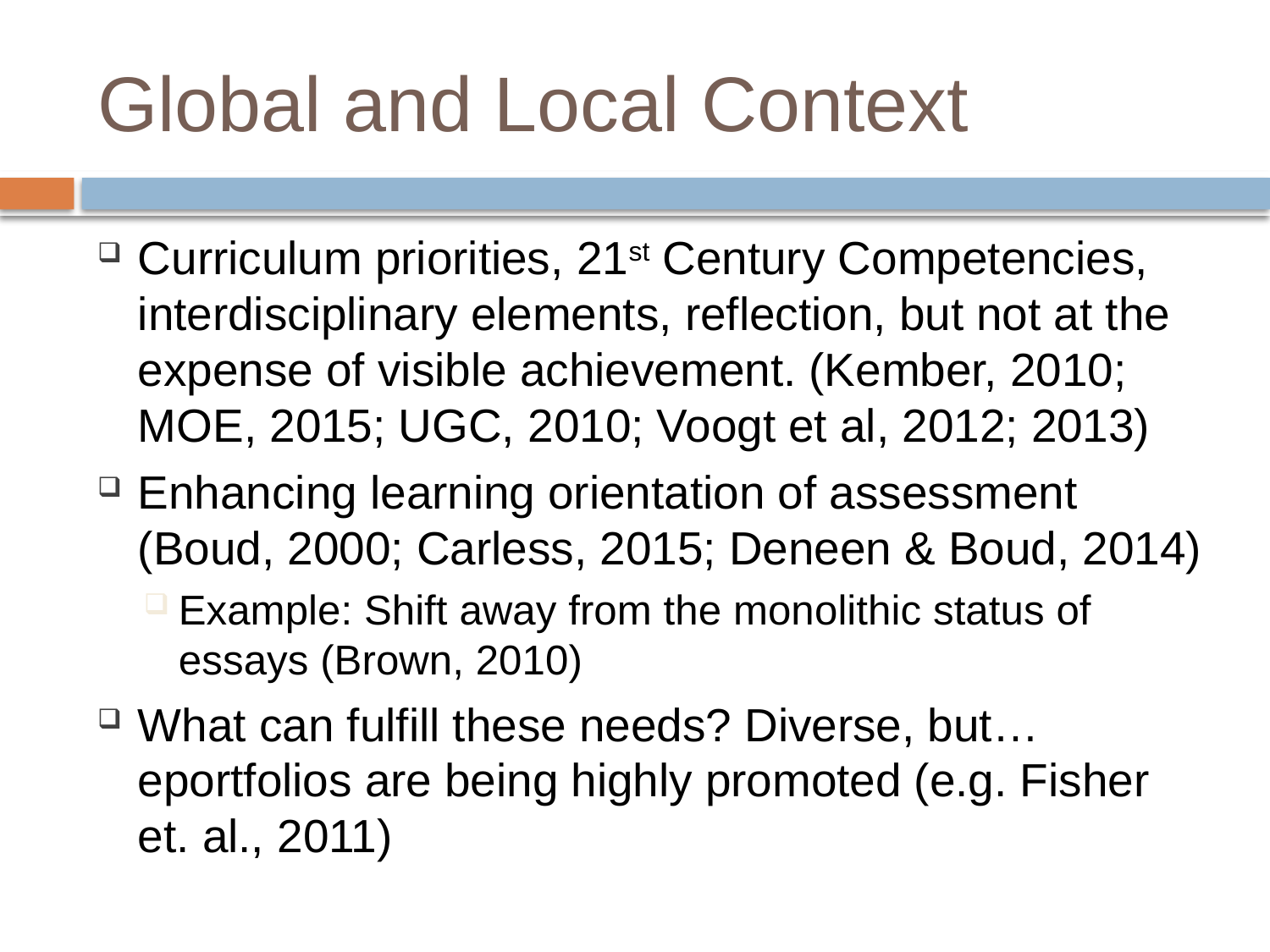

# Global and Local Context
Curriculum priorities, 21st Century Competencies, interdisciplinary elements, reflection, but not at the expense of visible achievement. (Kember, 2010; MOE, 2015; UGC, 2010; Voogt et al, 2012; 2013)
Enhancing learning orientation of assessment (Boud, 2000; Carless, 2015; Deneen & Boud, 2014)
Example: Shift away from the monolithic status of essays (Brown, 2010)
What can fulfill these needs? Diverse, but… eportfolios are being highly promoted (e.g. Fisher et. al., 2011)